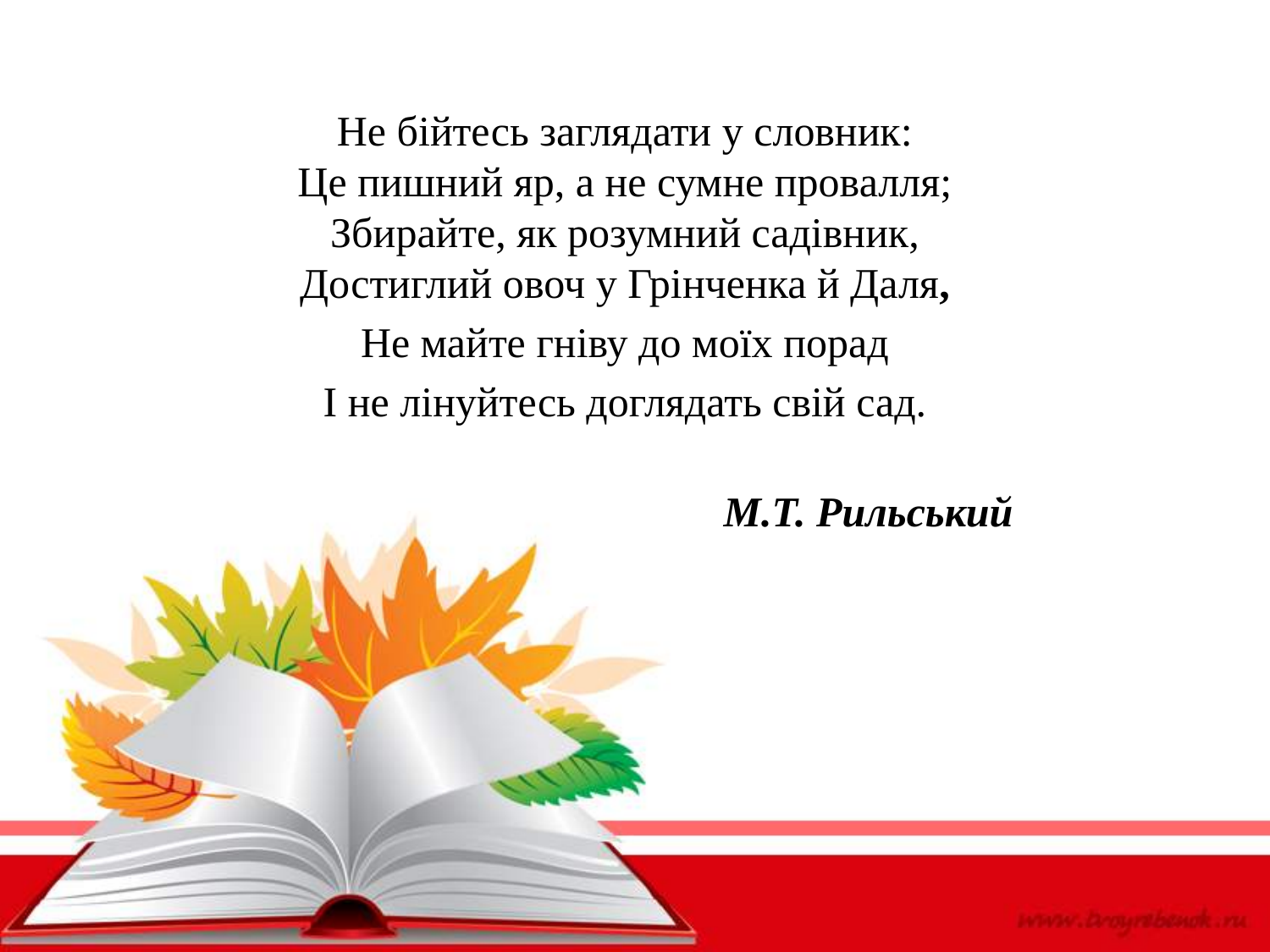

Не бійтесь заглядати у словник:
Це пишний яр, а не сумне провалля;
Збирайте, як розумний садівник,
Достиглий овоч у Грінченка й Даля,
Не майте гніву до моїх порад
І не лінуйтесь доглядать свій сад.
                                              М.Т. Рильський